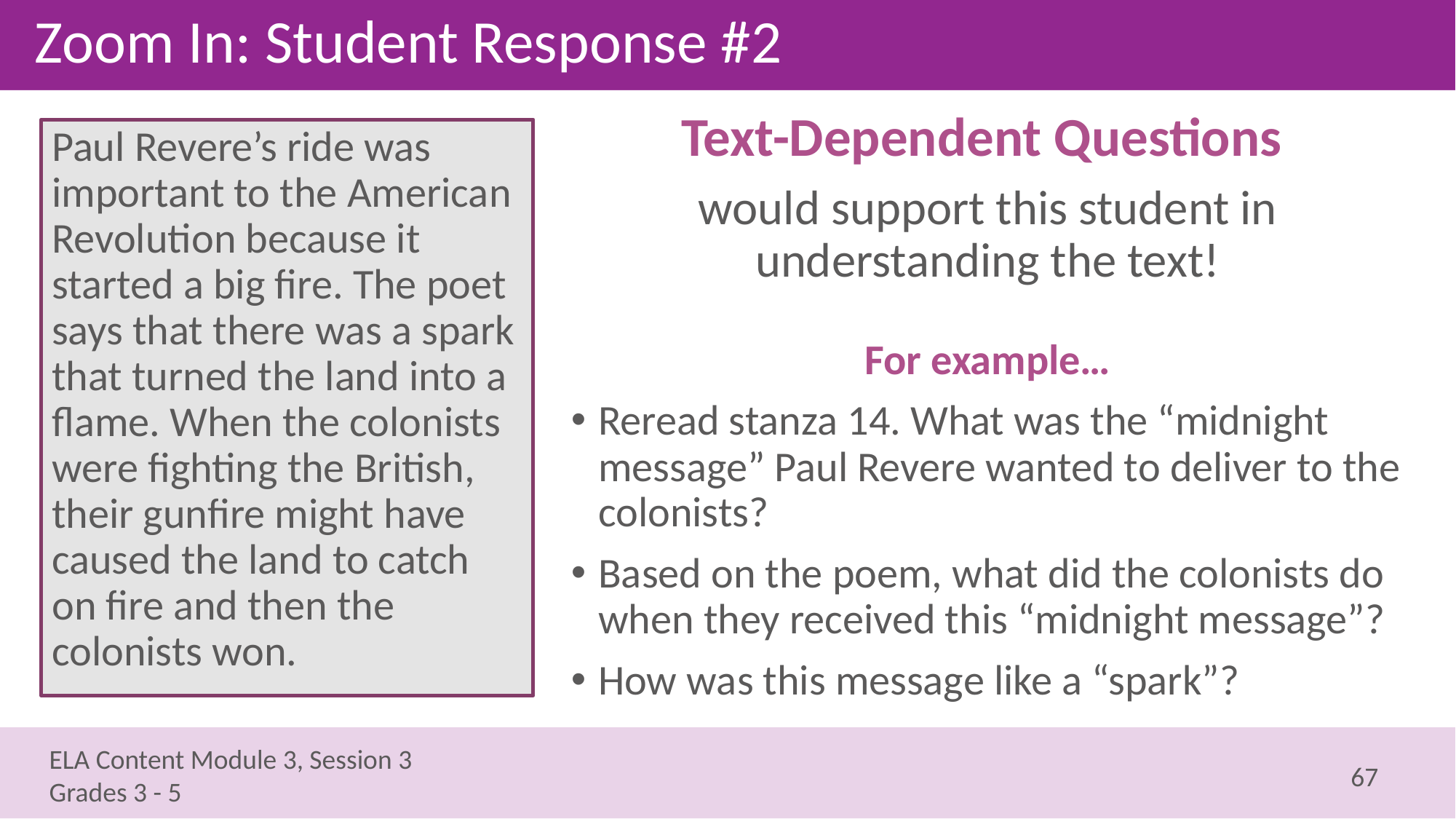

# Zoom In: Student Response #2
Text-Dependent Questions
would support this student in understanding the text!

For example…
Reread stanza 14. What was the “midnight message” Paul Revere wanted to deliver to the colonists?
Based on the poem, what did the colonists do when they received this “midnight message”?
How was this message like a “spark”?
Paul Revere’s ride was important to the American Revolution because it started a big fire. The poet says that there was a spark that turned the land into a flame. When the colonists were fighting the British, their gunfire might have caused the land to catch on fire and then the colonists won.

67